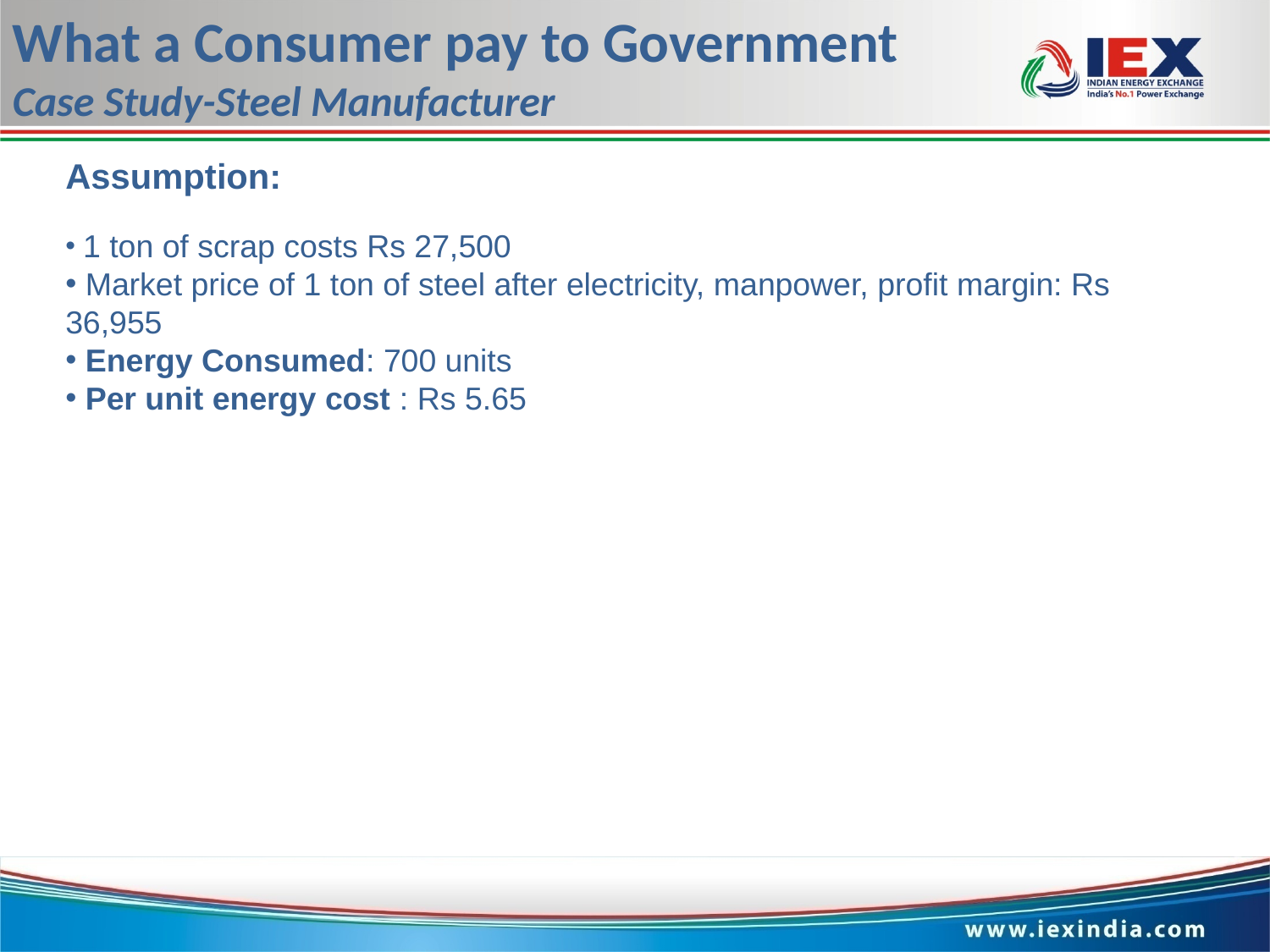

What a Consumer pay to Government
Case Study-Steel Manufacturer
Assumption:

 1 ton of scrap costs Rs 27,500
 Market price of 1 ton of steel after electricity, manpower, profit margin: Rs 36,955
 Energy Consumed: 700 units
 Per unit energy cost : Rs 5.65